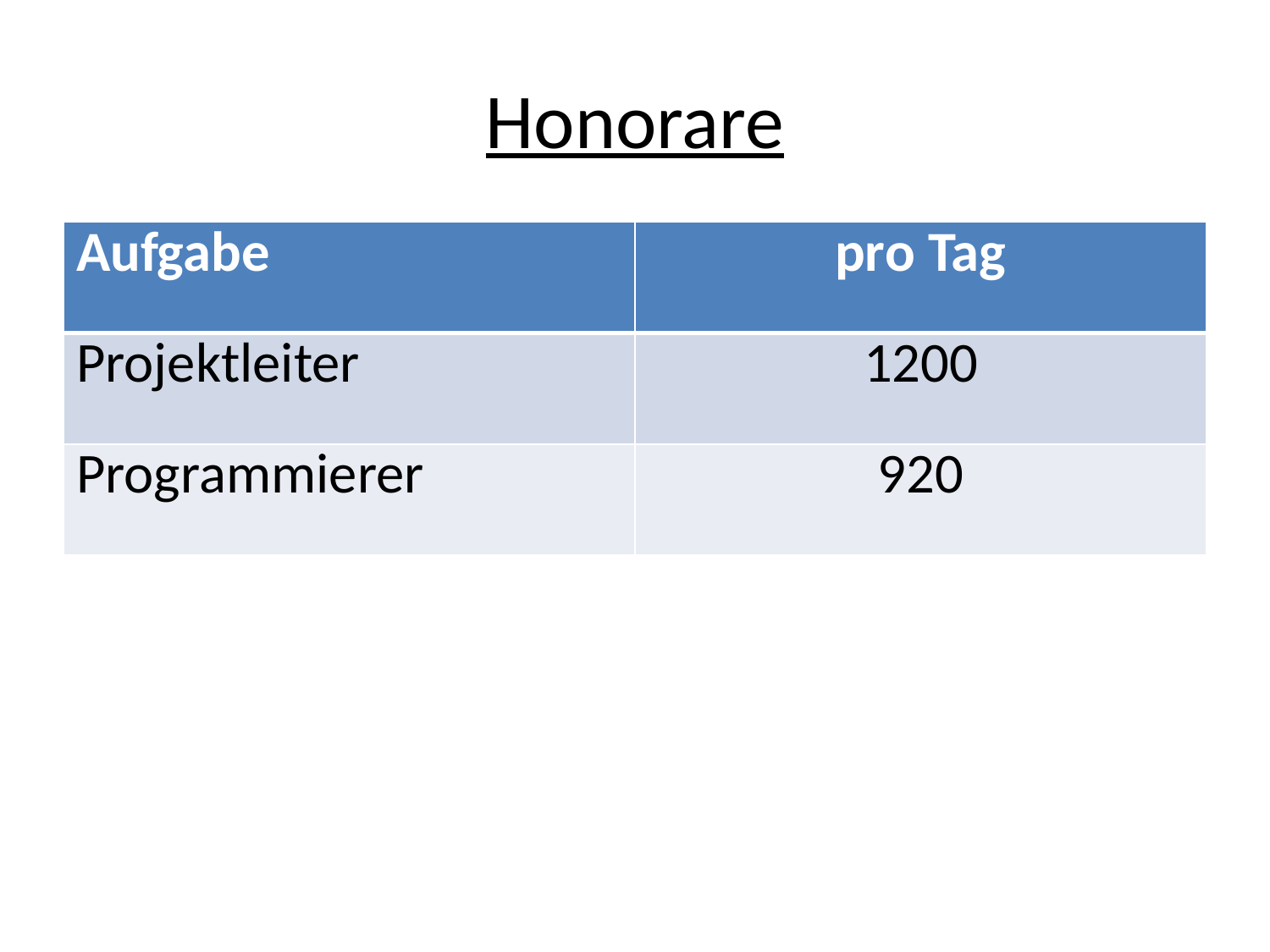

# Honorare
| Aufgabe | pro Tag |
| --- | --- |
| Projektleiter | 1200 |
| Programmierer | 920 |